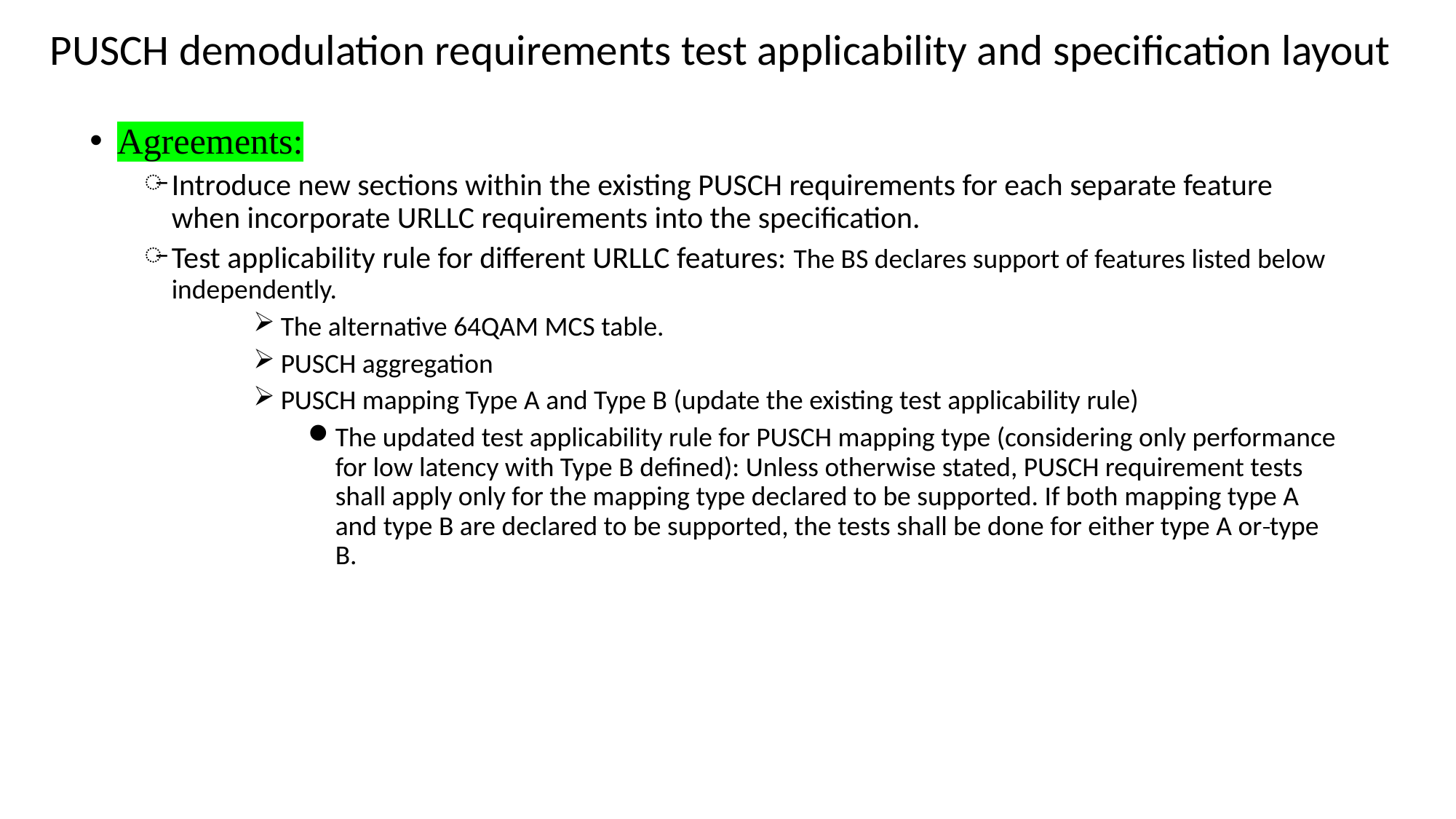

# PUSCH demodulation requirements test applicability and specification layout
Agreements:
Introduce new sections within the existing PUSCH requirements for each separate feature when incorporate URLLC requirements into the specification.
Test applicability rule for different URLLC features: The BS declares support of features listed below independently.
The alternative 64QAM MCS table.
PUSCH aggregation
PUSCH mapping Type A and Type B (update the existing test applicability rule)
The updated test applicability rule for PUSCH mapping type (considering only performance for low latency with Type B defined): Unless otherwise stated, PUSCH requirement tests shall apply only for the mapping type declared to be supported. If both mapping type A and type B are declared to be supported, the tests shall be done for either type A or type B.